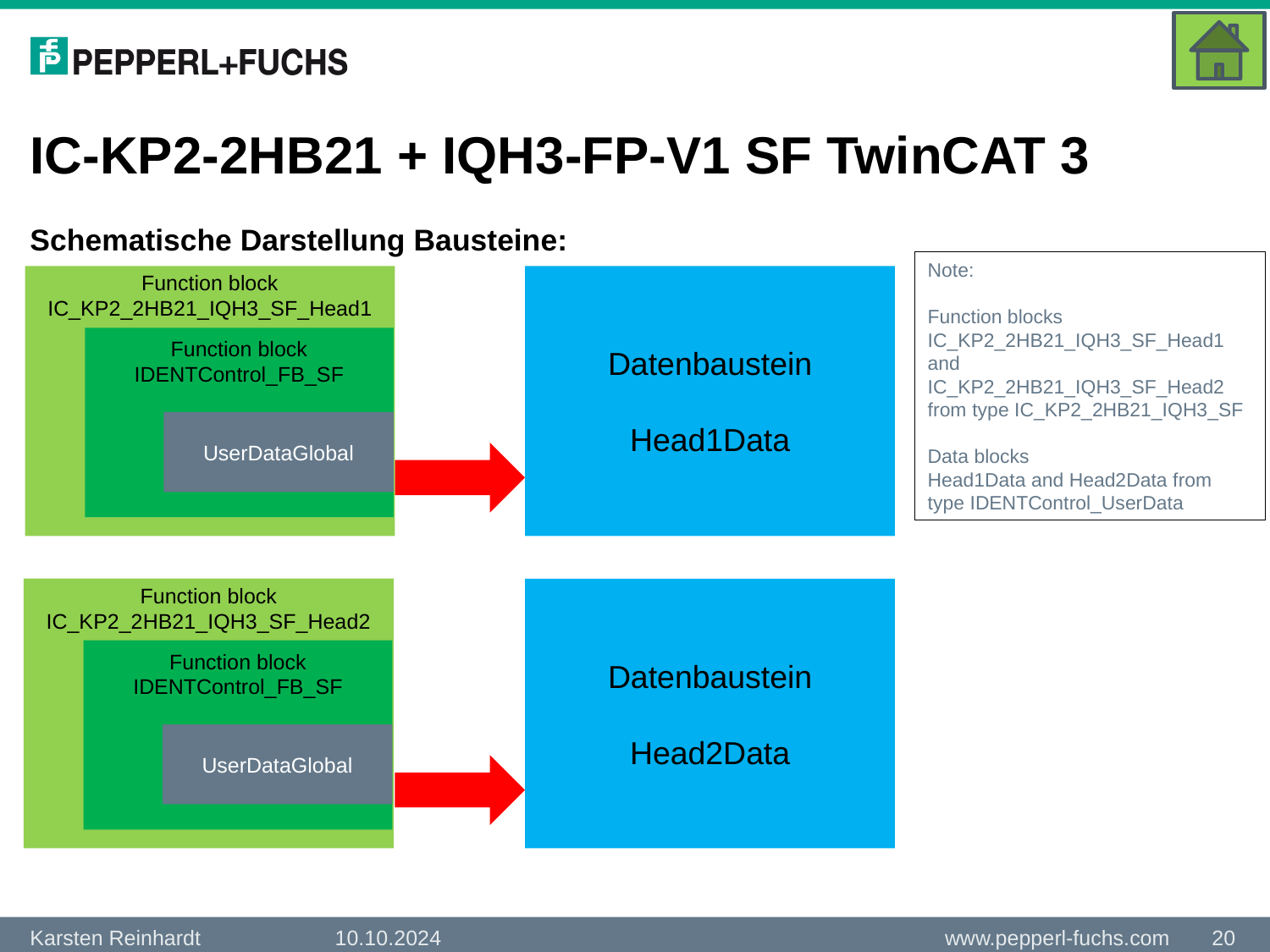

# IC-KP2-2HB21 + IQH3-FP-V1 SF TwinCAT 3
Schematische Darstellung Bausteine:
Note:

Function blocks IC_KP2_2HB21_IQH3_SF_Head1 and IC_KP2_2HB21_IQH3_SF_Head2 from type IC_KP2_2HB21_IQH3_SF

Data blocks
Head1Data and Head2Data from type IDENTControl_UserData

Function block
IC_KP2_2HB21_IQH3_SF_Head1

Datenbaustein

Head1Data

Function block
IDENTControl_FB_SF

UserDataGlobal

Function block
IC_KP2_2HB21_IQH3_SF_Head2

Datenbaustein

Head2Data

Function block
IDENTControl_FB_SF

UserDataGlobal

10.10.2024
20
Karsten Reinhardt